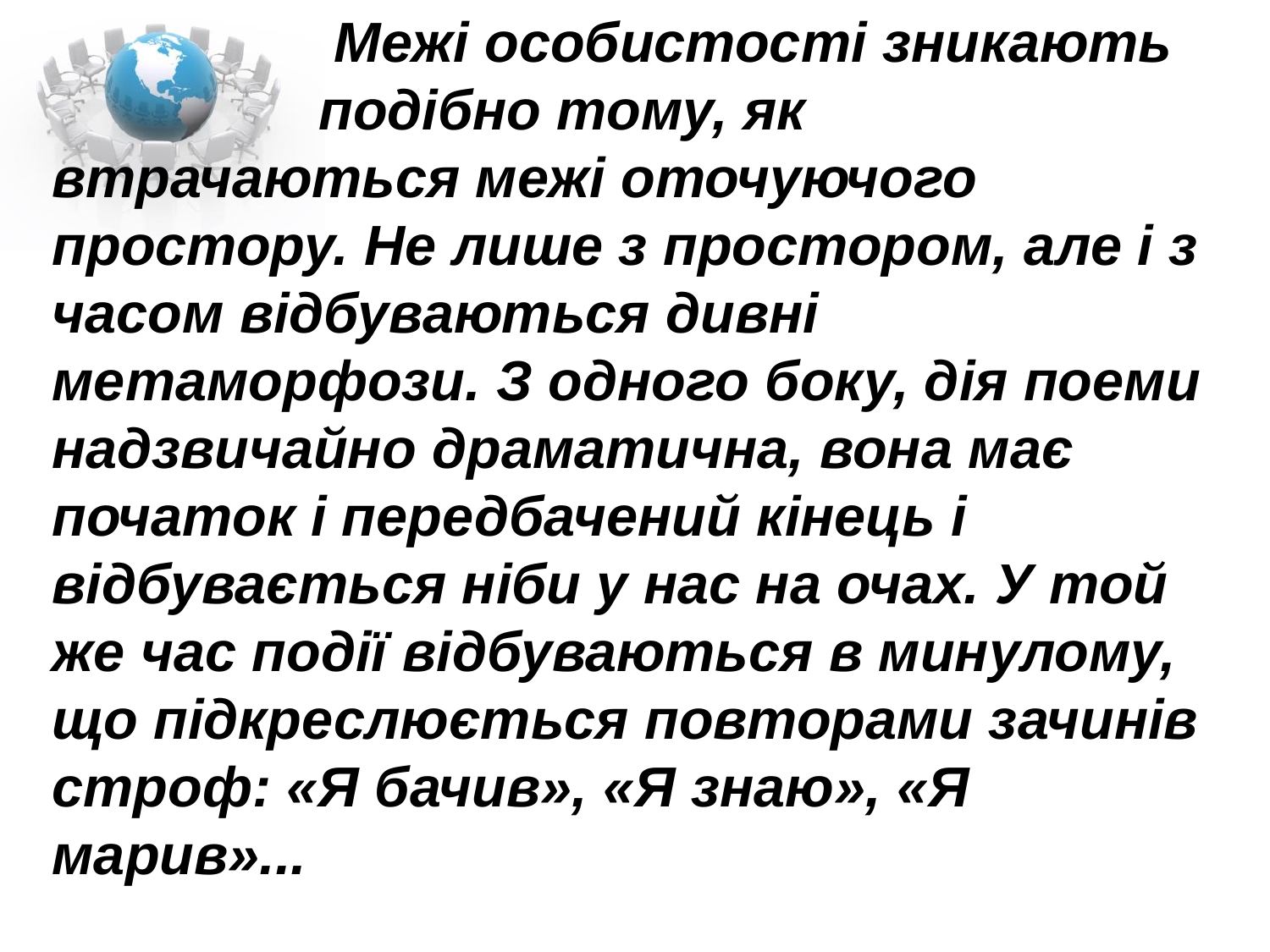

Межі особистості зникають
                 подібно тому, як втрачаються межі оточуючого простору. Не лише з простором, але і з часом відбуваються дивні метаморфози. З одного боку, дія поеми надзвичайно драматична, вона має початок і передбачений кінець і відбувається ніби у нас на очах. У той же час події відбуваються в минулому, що підкреслюється повторами зачинів строф: «Я бачив», «Я знаю», «Я марив»...